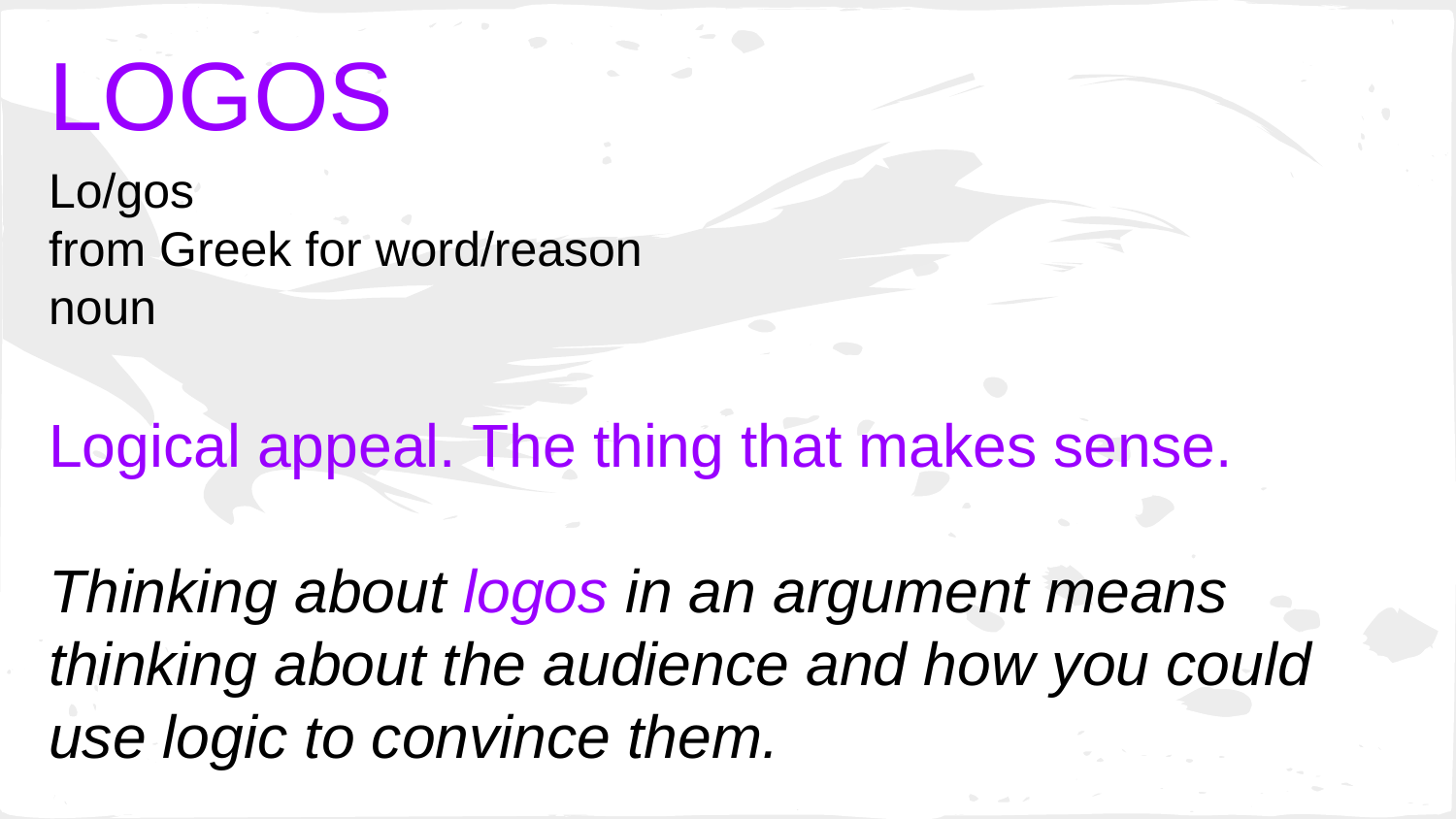

# LOGOS
Lo/gos
from Greek for word/reason
noun

Logical appeal. The thing that makes sense.

Thinking about logos in an argument means thinking about the audience and how you could use logic to convince them.